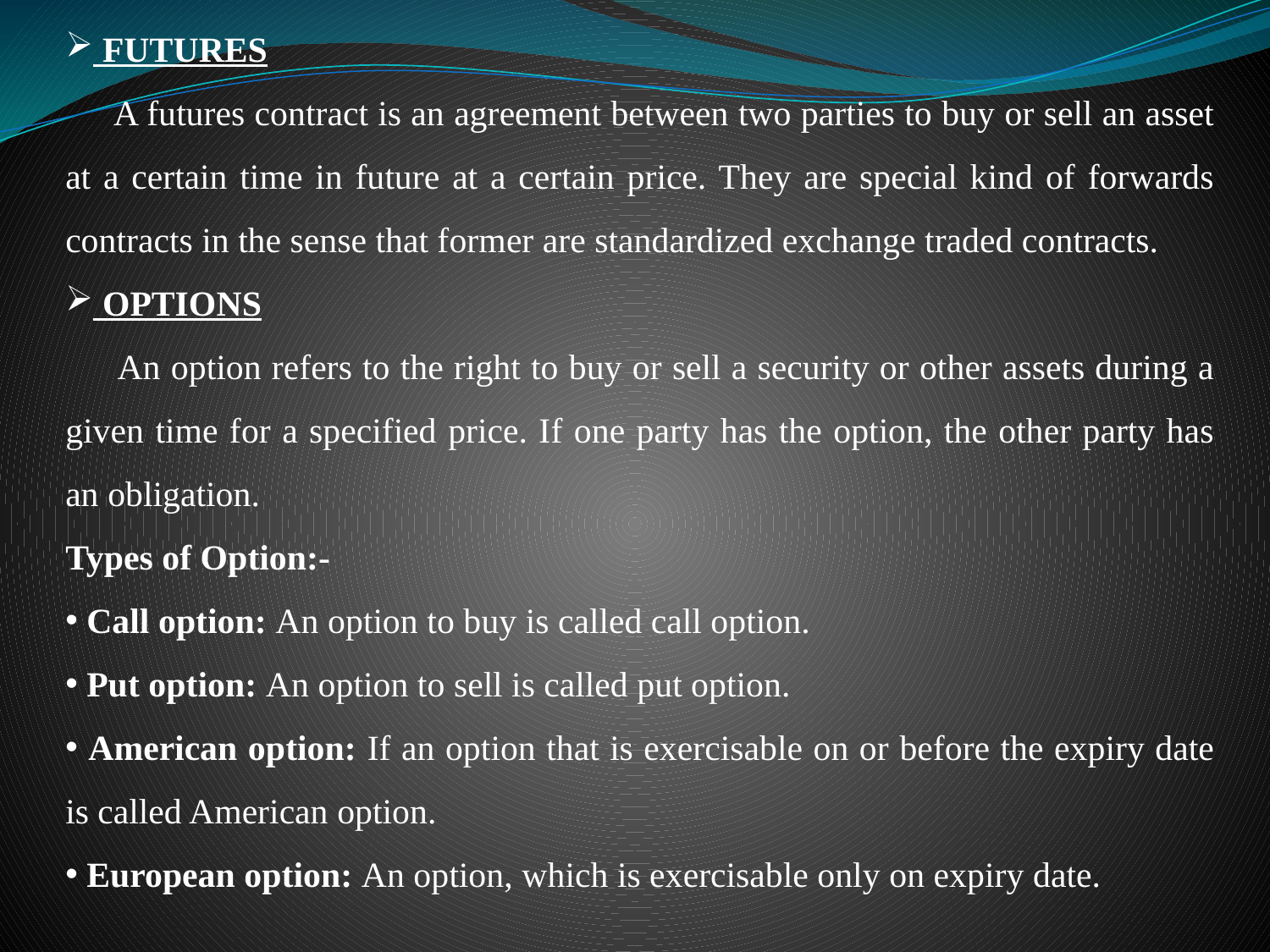

FUTURES
     A futures contract is an agreement between two parties to buy or sell an asset at a certain time in future at a certain price. They are special kind of forwards contracts in the sense that former are standardized exchange traded contracts.
 OPTIONS
     An option refers to the right to buy or sell a security or other assets during a given time for a specified price. If one party has the option, the other party has an obligation.
Types of Option:-
 Call option: An option to buy is called call option.
 Put option: An option to sell is called put option.
 American option: If an option that is exercisable on or before the expiry date is called American option.
 European option: An option, which is exercisable only on expiry date.